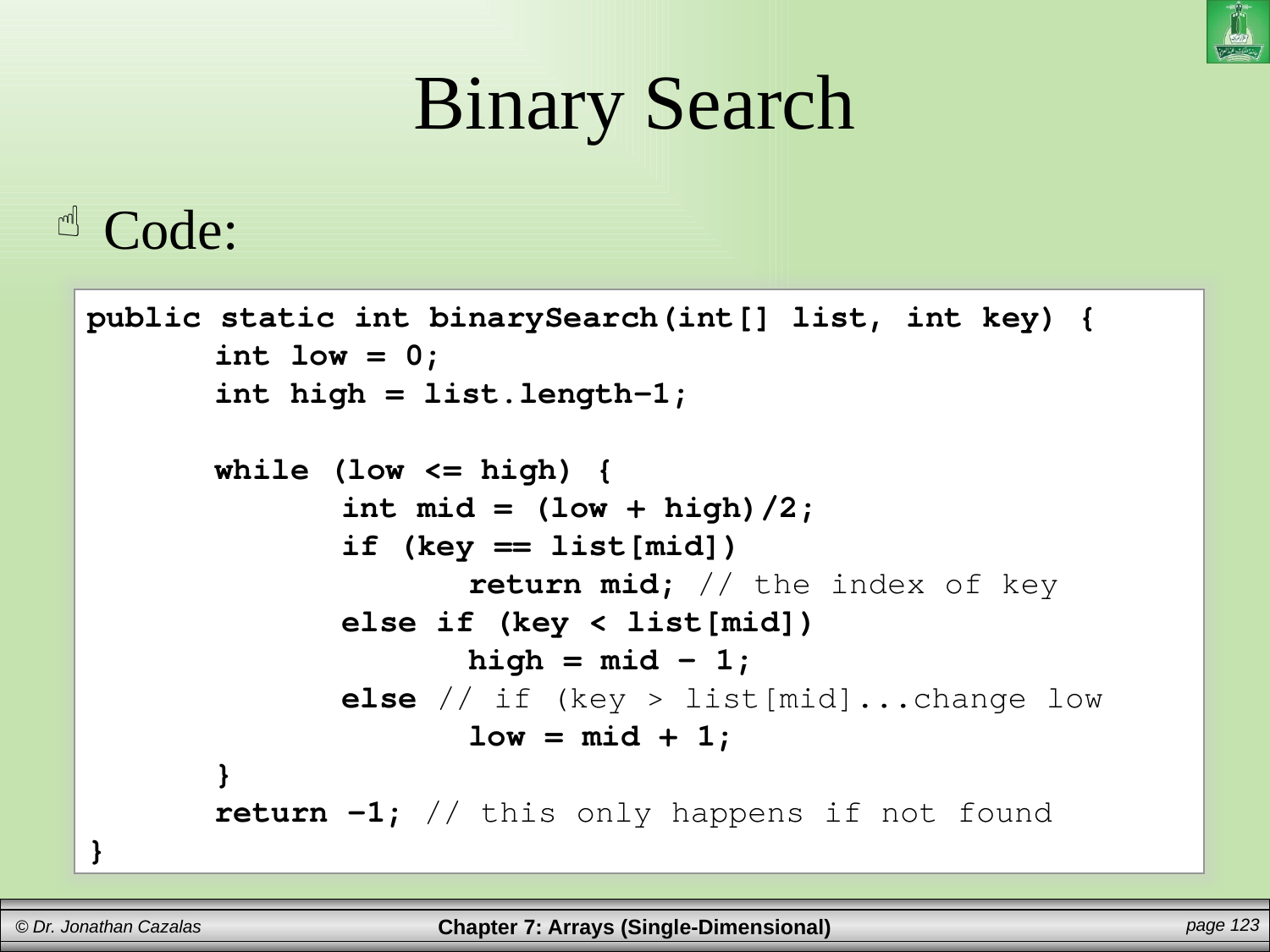

# Binary Search
Code:

public static int binarySearch(int[] list, int key) {
	int low = 0;
	int high = list.length-1;

	while (low <= high) {
		int mid = (low + high)/2;
		if (key == list[mid])
			return mid; // the index of key
		else if (key < list[mid])
			high = mid - 1;
		else // if (key > list[mid]...change low
			low = mid + 1;
	}
	return -1; // this only happens if not found
}